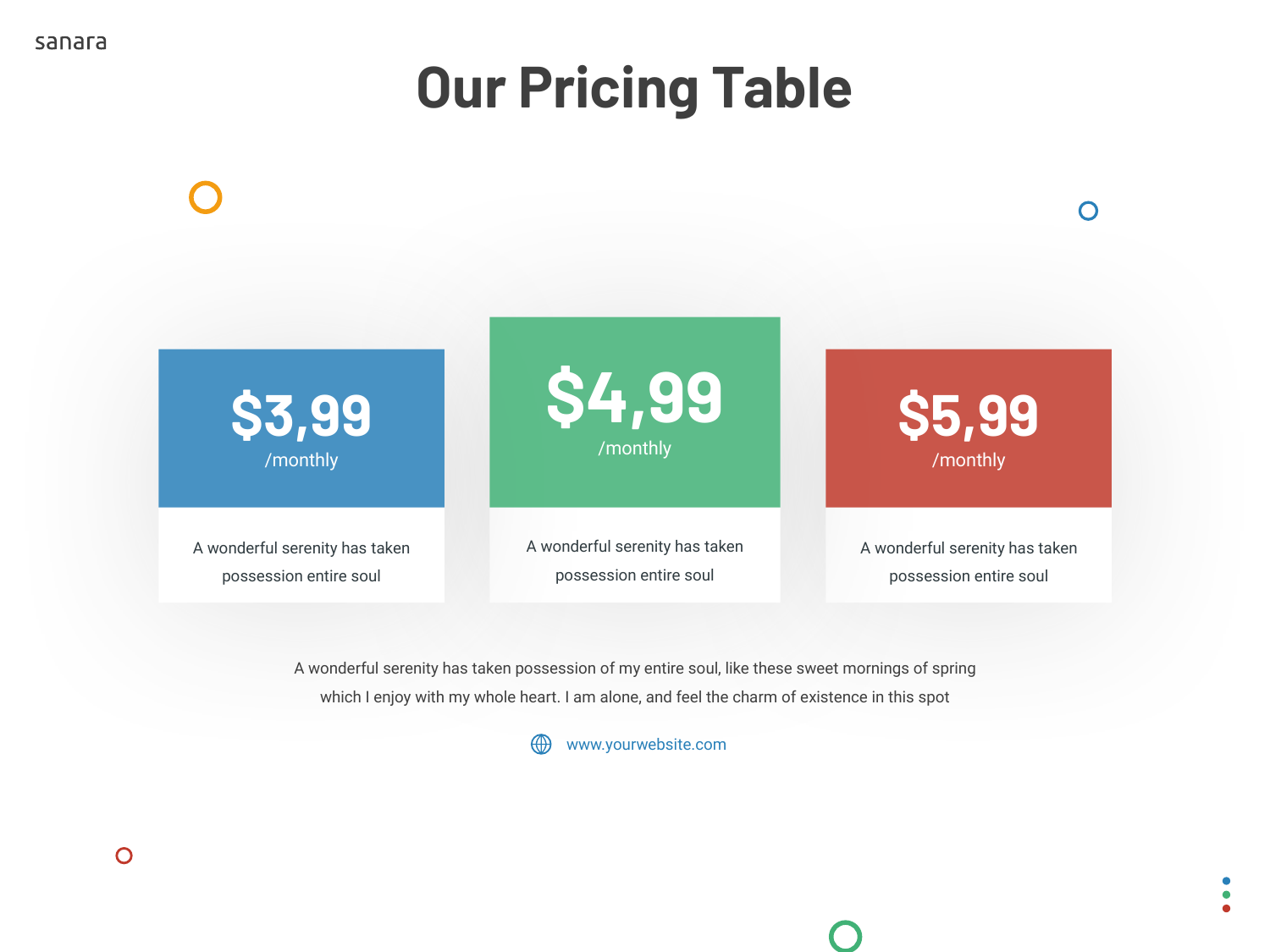

# Our Pricing Table

$4,99

$3,99
$5,99
/monthly
/monthly
/monthly
A wonderful serenity has taken possession entire soul
A wonderful serenity has taken possession entire soul
A wonderful serenity has taken possession entire soul
A wonderful serenity has taken possession of my entire soul, like these sweet mornings of spring which I enjoy with my whole heart. I am alone, and feel the charm of existence in this spot
www.yourwebsite.com